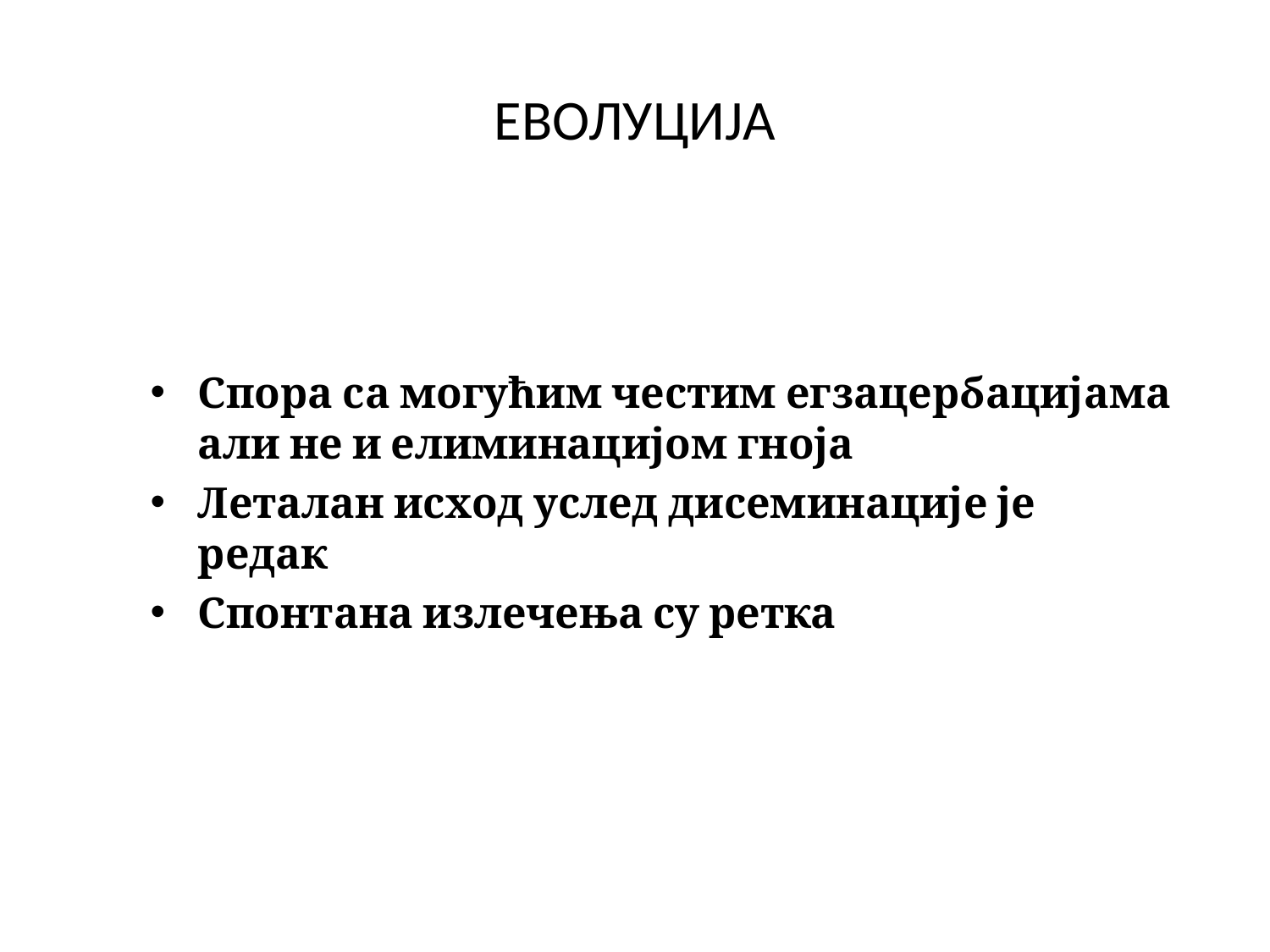

# ЕВОЛУЦИЈА
Спора са могућим честим егзацербацијама али не и елиминацијом гноја
Леталан исход услед дисеминације је редак
Спонтана излечења су ретка